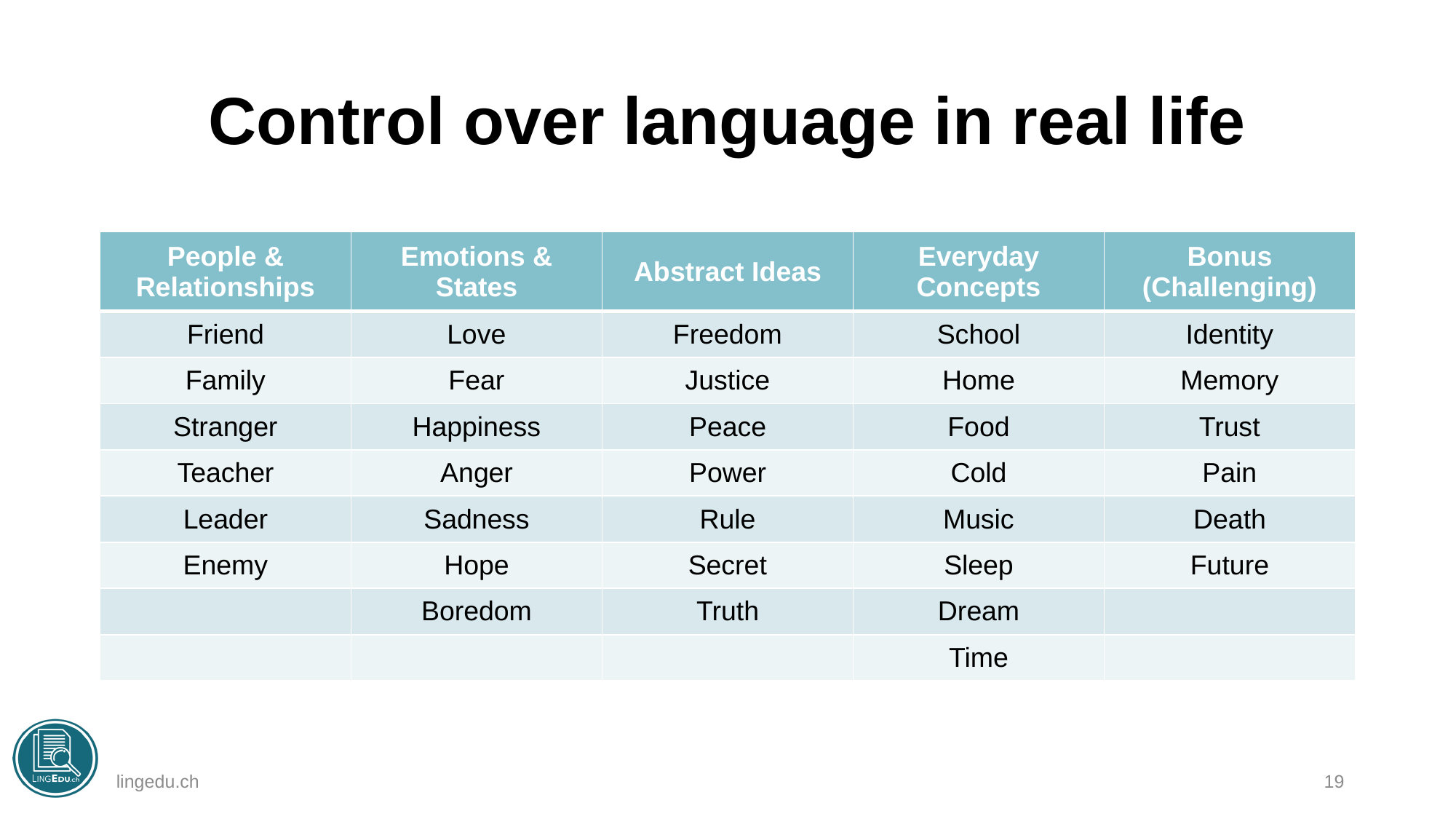

# Control over language in real life
| People & Relationships | Emotions & States | Abstract Ideas | Everyday Concepts | Bonus (Challenging) |
| --- | --- | --- | --- | --- |
| Friend | Love | Freedom | School | Identity |
| Family | Fear | Justice | Home | Memory |
| Stranger | Happiness | Peace | Food | Trust |
| Teacher | Anger | Power | Cold | Pain |
| Leader | Sadness | Rule | Music | Death |
| Enemy | Hope | Secret | Sleep | Future |
|  | Boredom | Truth | Dream |  |
|  |  |  | Time |  |
lingedu.ch
19